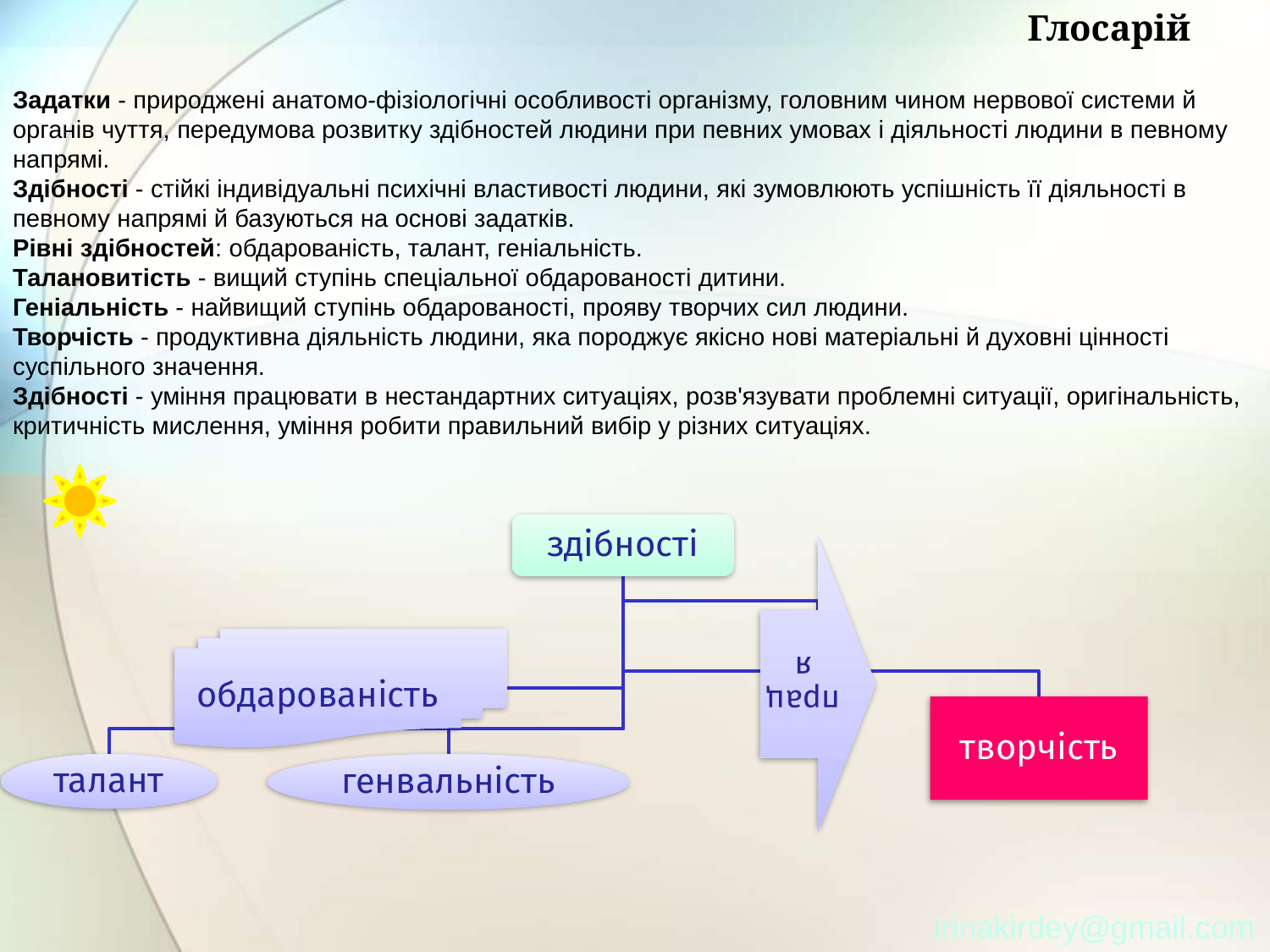

Глосарій
Задатки - природжені анатомо-фізіологічні особливості організму, головним чином нервової системи й органів чуття, передумова розвитку здібностей людини при певних умовах і діяльності людини в певному напрямі.
Здібності - стійкі індивідуальні психічні властивості людини, які зумовлюють успішність її діяльності в певному напрямі й базуються на основі задатків.
Рівні здібностей: обдарованість, талант, геніальність.
Талановитість - вищий ступінь спеціальної обдарованості дитини.
Геніальність - найвищий ступінь обдарованості, прояву творчих сил людини.
Творчість - продуктивна діяльність людини, яка породжує якісно нові матеріальні й духовні цінності суспільного значення.
Здібності - уміння працювати в нестандартних ситуаціях, розв'язувати проблемні ситуації, оригінальність, критичність мислення, уміння робити правильний вибір у різних ситуаціях.
здібності
талант
генвальність
праця
творчість
обдарованість

irinakirdey@gmail.com